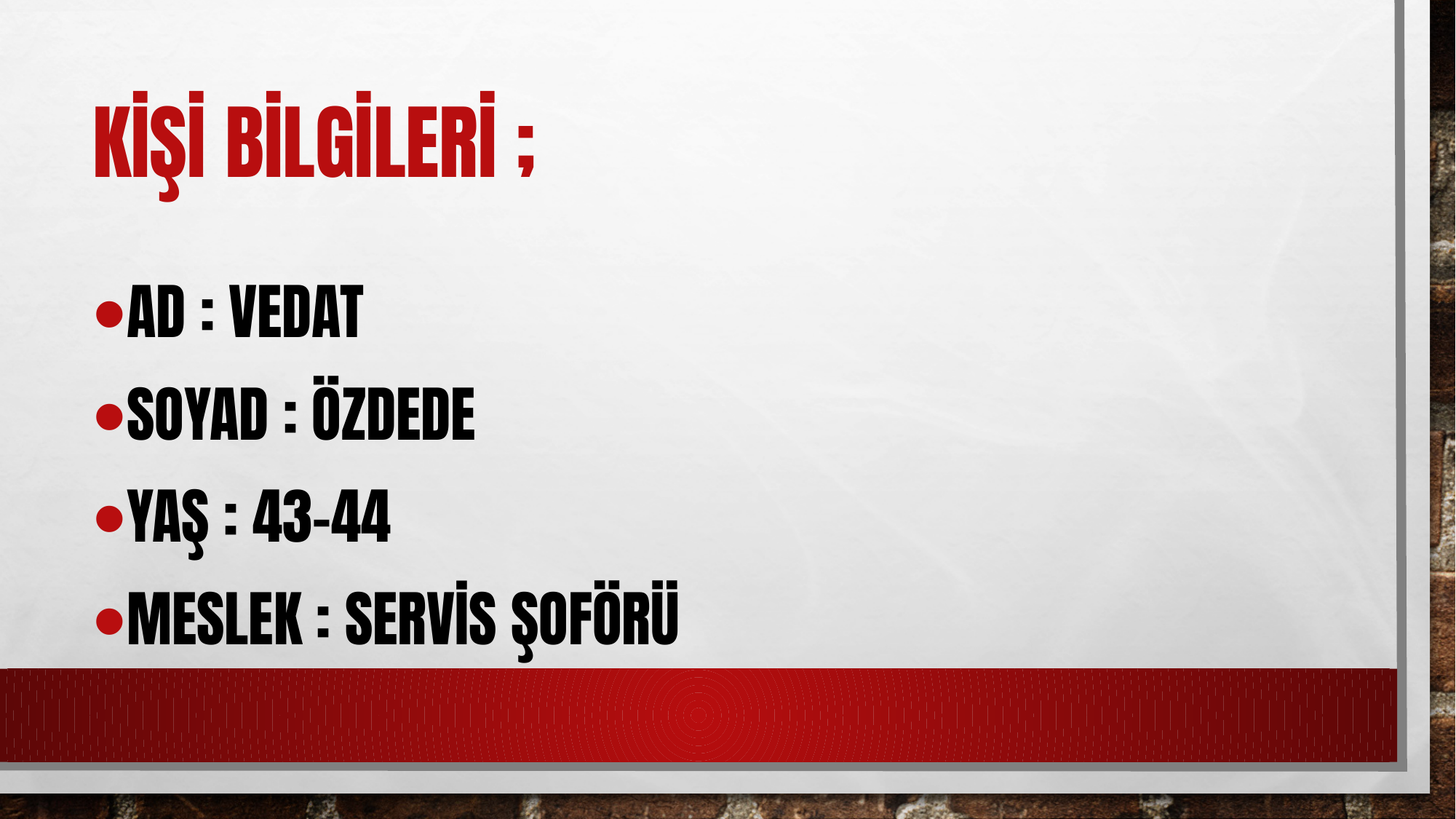

# KİŞİ BİLGİLERİ ;
AD : VEDAT
SOYAD : ÖZDEDE
YAŞ : 43-44
MESLEK : SERVİS ŞOFÖRÜ